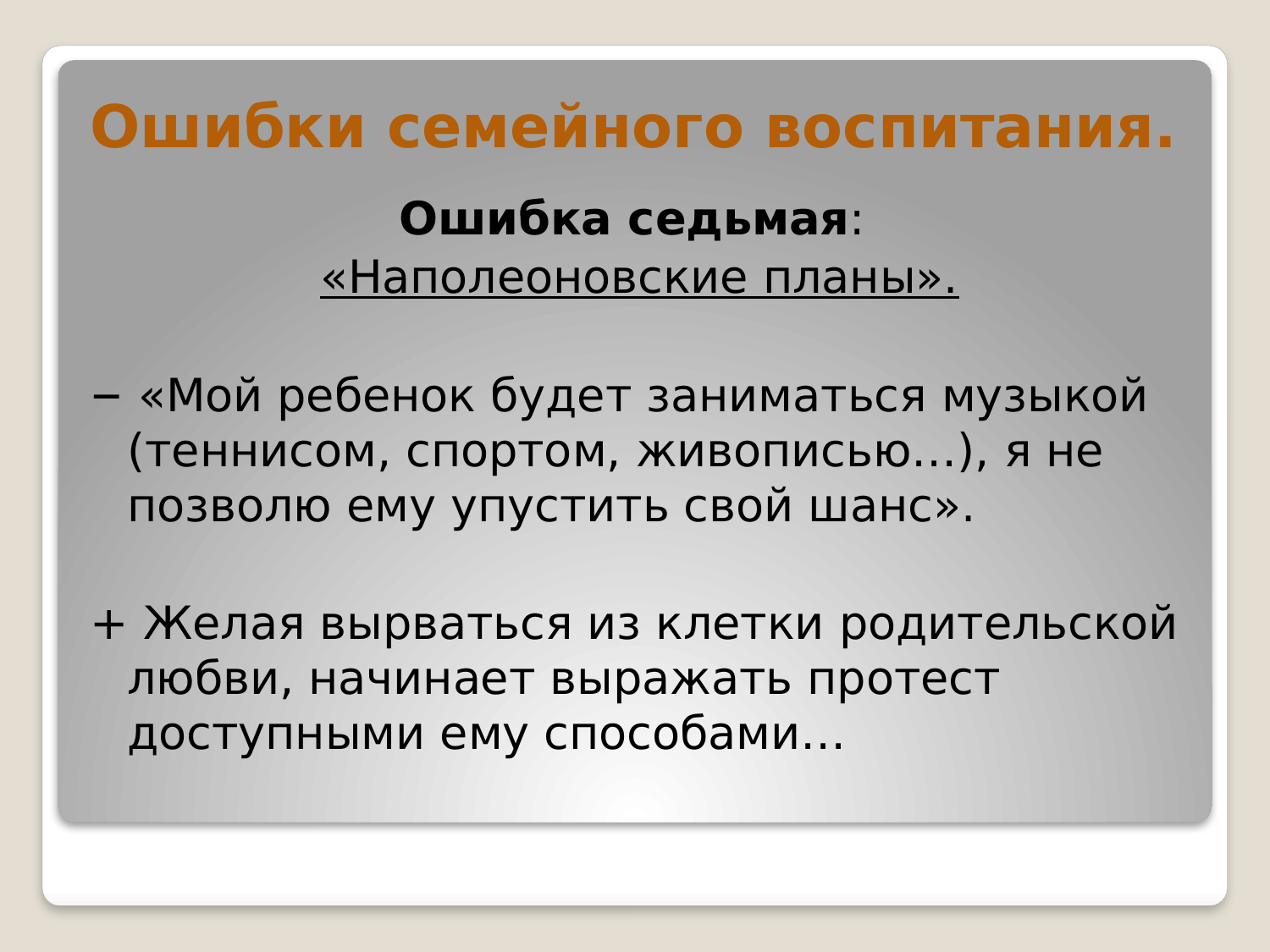

# Ошибки семейного воспитания.
Ошибка седьмая:
«Наполеоновские планы».

− «Мой ребенок будет заниматься музыкой (теннисом, спортом, живописью…), я не позволю ему упустить свой шанс».

+ Желая вырваться из клетки родительской любви, начинает выражать протест доступными ему способами…